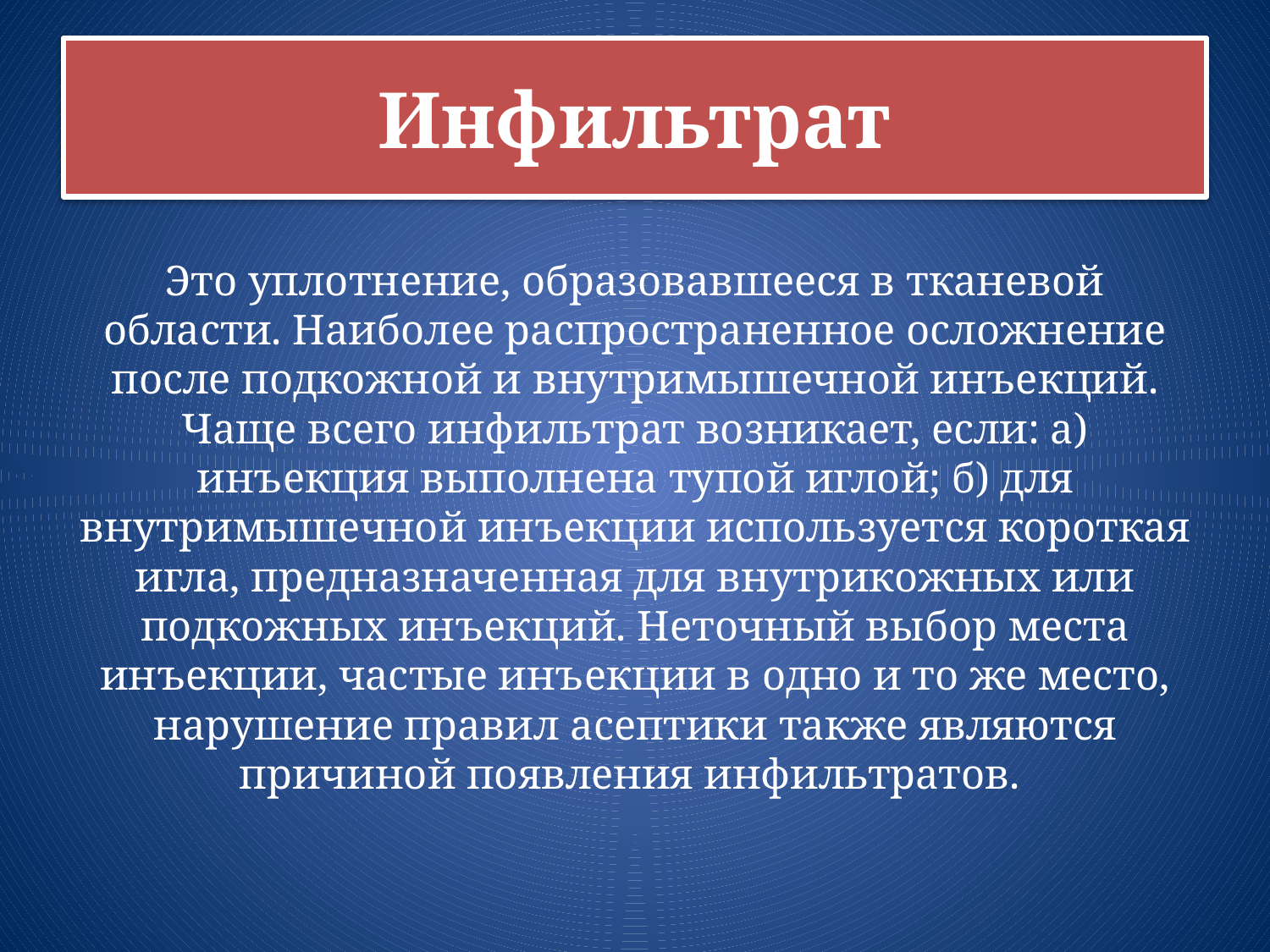

# Инфильтрат
Это уплотнение, образовавшееся в тканевой области. Наиболее распространенное осложнение после подкожной и внутримышечной инъекций. Чаще всего инфильтрат возникает, если: а) инъекция выполнена тупой иглой; б) для внутримышечной инъекции используется короткая игла, предназначенная для внутрикожных или подкожных инъекций. Неточный выбор места инъекции, частые инъекции в одно и то же место, нарушение правил асептики также являются причиной появления инфильтратов.